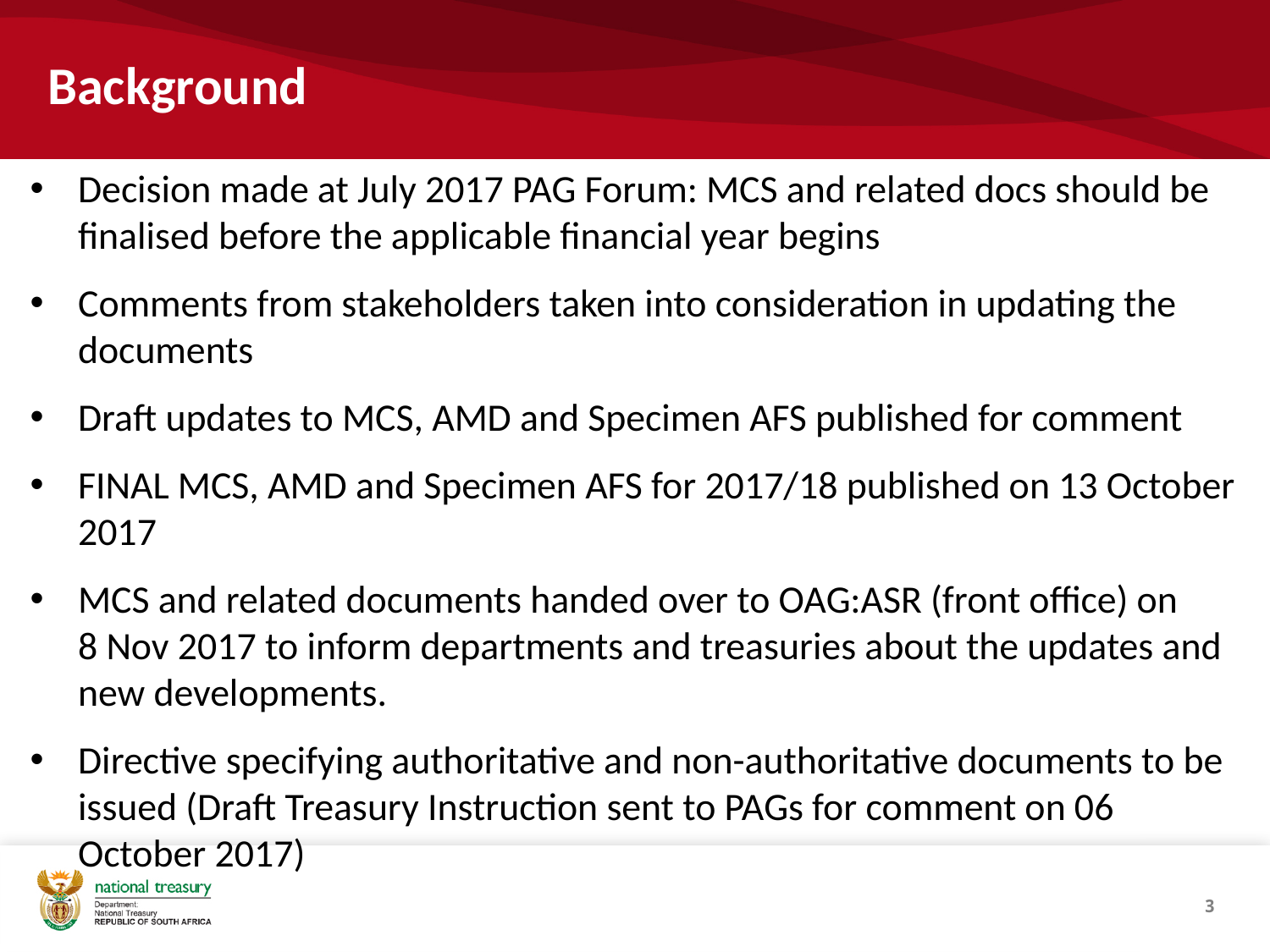

# Background
Decision made at July 2017 PAG Forum: MCS and related docs should be finalised before the applicable financial year begins
Comments from stakeholders taken into consideration in updating the documents
Draft updates to MCS, AMD and Specimen AFS published for comment
FINAL MCS, AMD and Specimen AFS for 2017/18 published on 13 October 2017
MCS and related documents handed over to OAG:ASR (front office) on
8 Nov 2017 to inform departments and treasuries about the updates and new developments.
Directive specifying authoritative and non-authoritative documents to be issued (Draft Treasury Instruction sent to PAGs for comment on 06 October 2017)

3